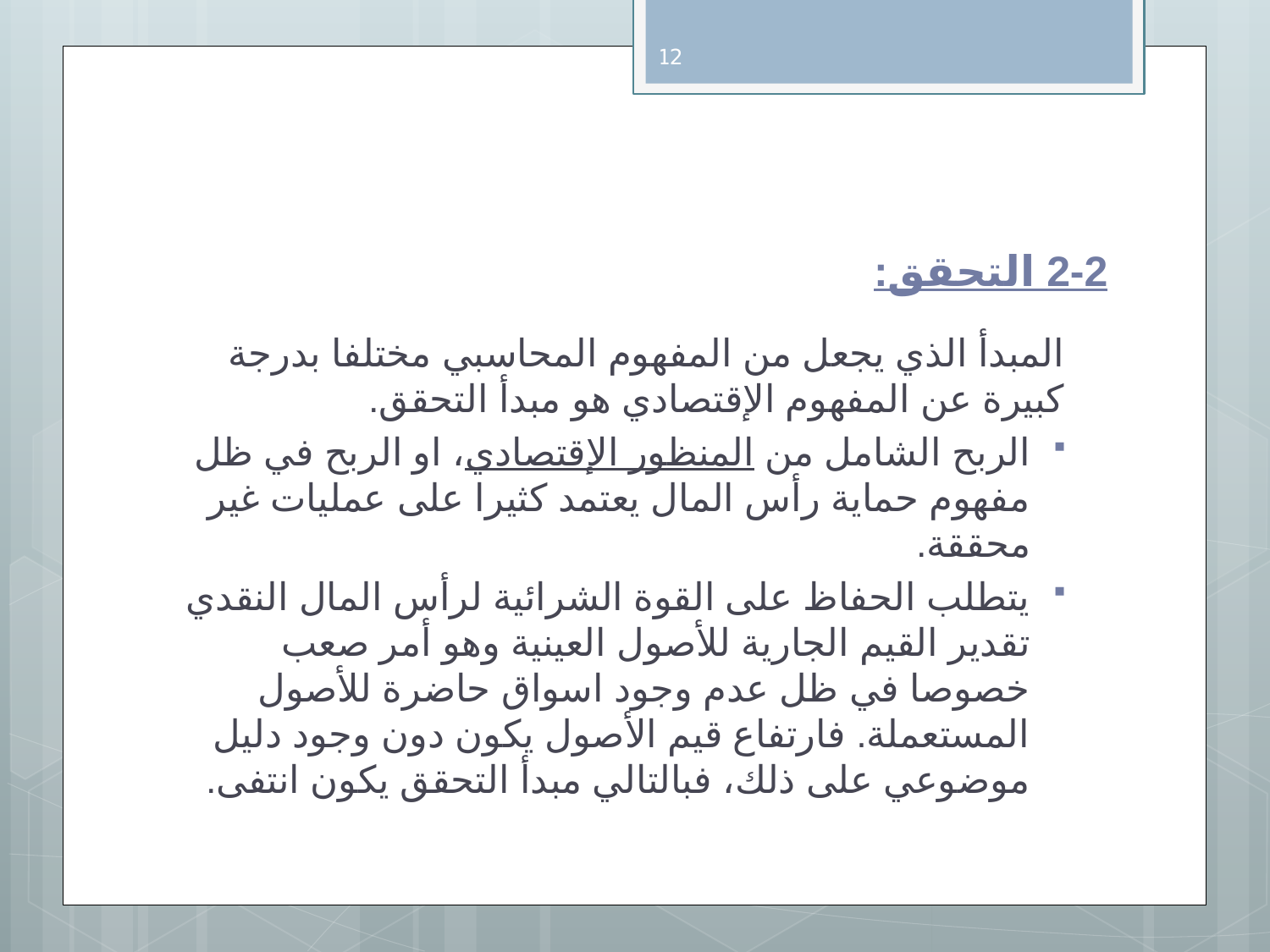

12
# 2-2 التحقق:
المبدأ الذي يجعل من المفهوم المحاسبي مختلفا بدرجة كبيرة عن المفهوم الإقتصادي هو مبدأ التحقق.
الربح الشامل من المنظور الإقتصادي، او الربح في ظل مفهوم حماية رأس المال يعتمد كثيرا على عمليات غير محققة.
يتطلب الحفاظ على القوة الشرائية لرأس المال النقدي تقدير القيم الجارية للأصول العينية وهو أمر صعب خصوصا في ظل عدم وجود اسواق حاضرة للأصول المستعملة. فارتفاع قيم الأصول يكون دون وجود دليل موضوعي على ذلك، فبالتالي مبدأ التحقق يكون انتفى.